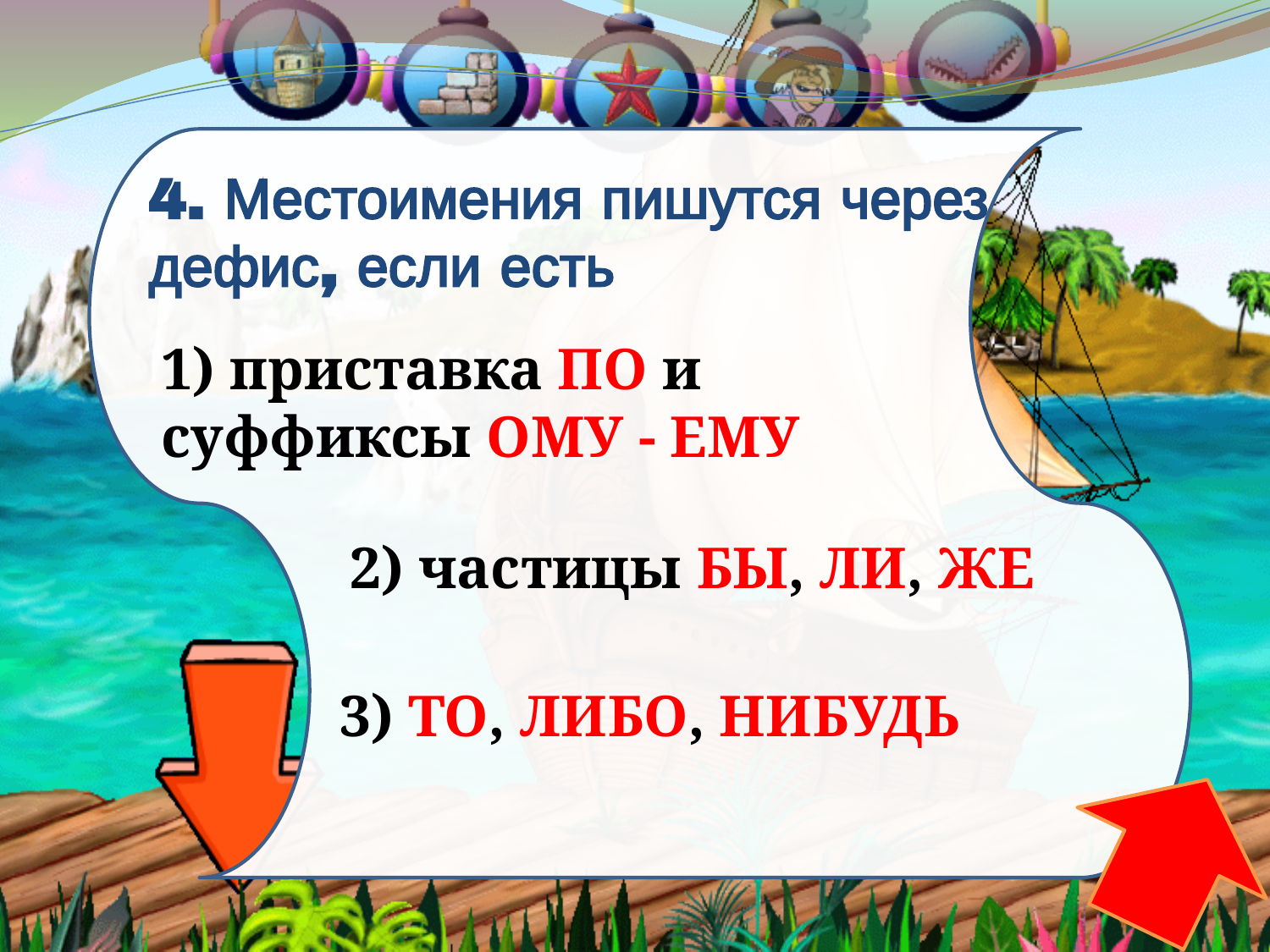

# 4. Местоимения пишутся через дефис, если есть
1) приставка ПО и суффиксы ОМУ - ЕМУ
2) частицы БЫ, ЛИ, ЖЕ
3) ТО, ЛИБО, НИБУДЬ